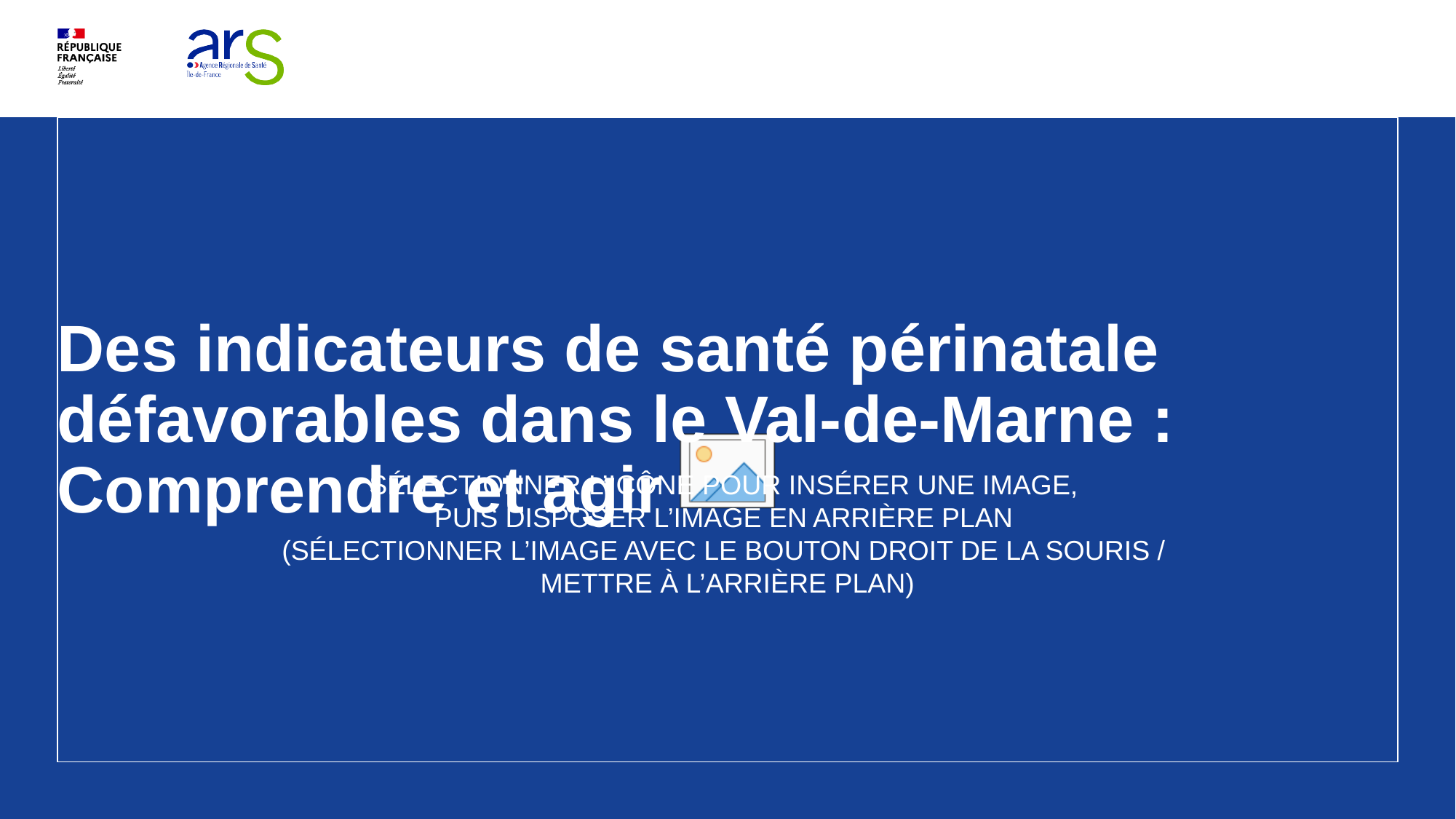

# Des indicateurs de santé périnatale défavorables dans le Val-de-Marne : Comprendre et agir